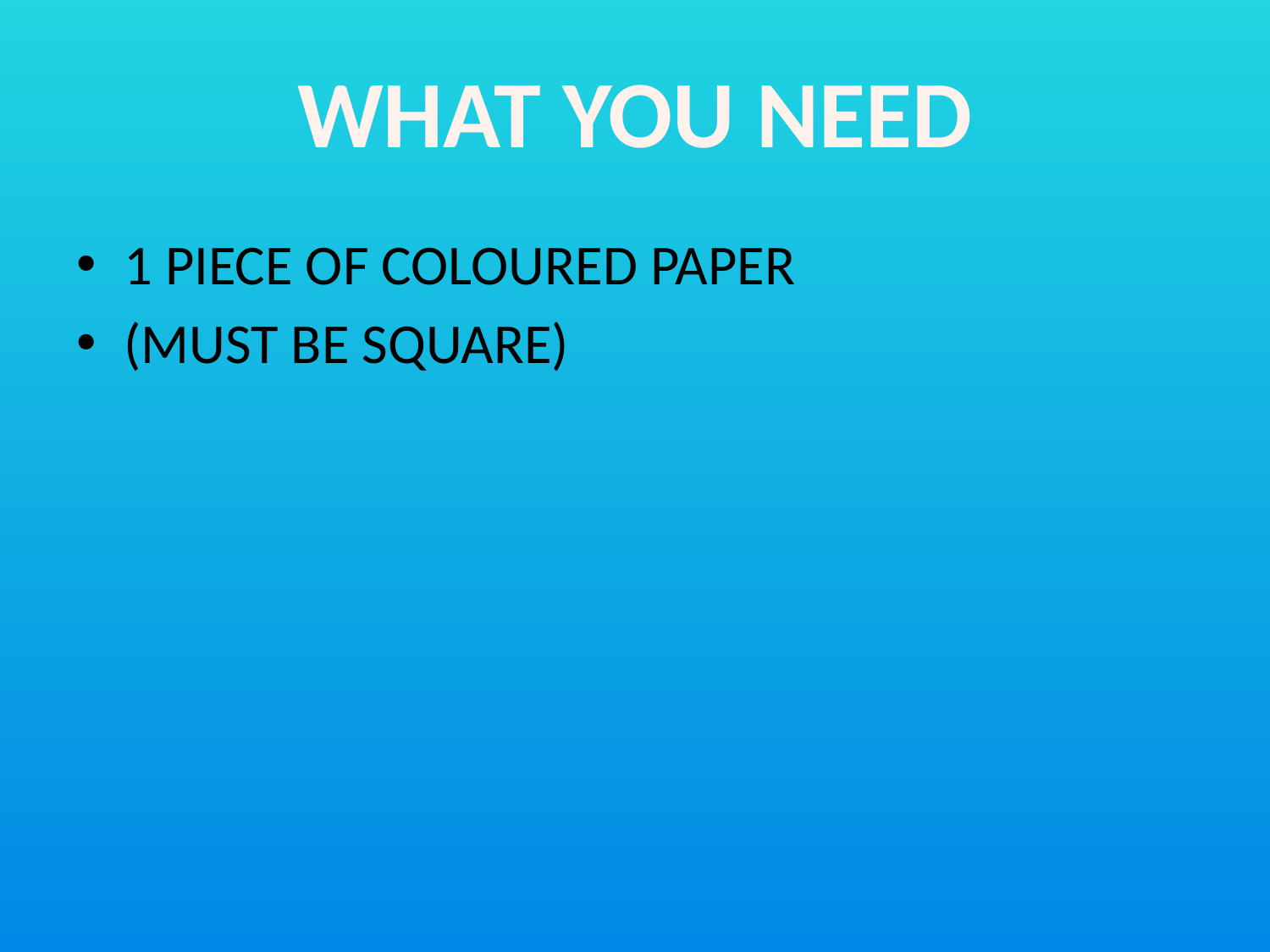

#
WHAT YOU NEED
1 PIECE OF COLOURED PAPER
(MUST BE SQUARE)